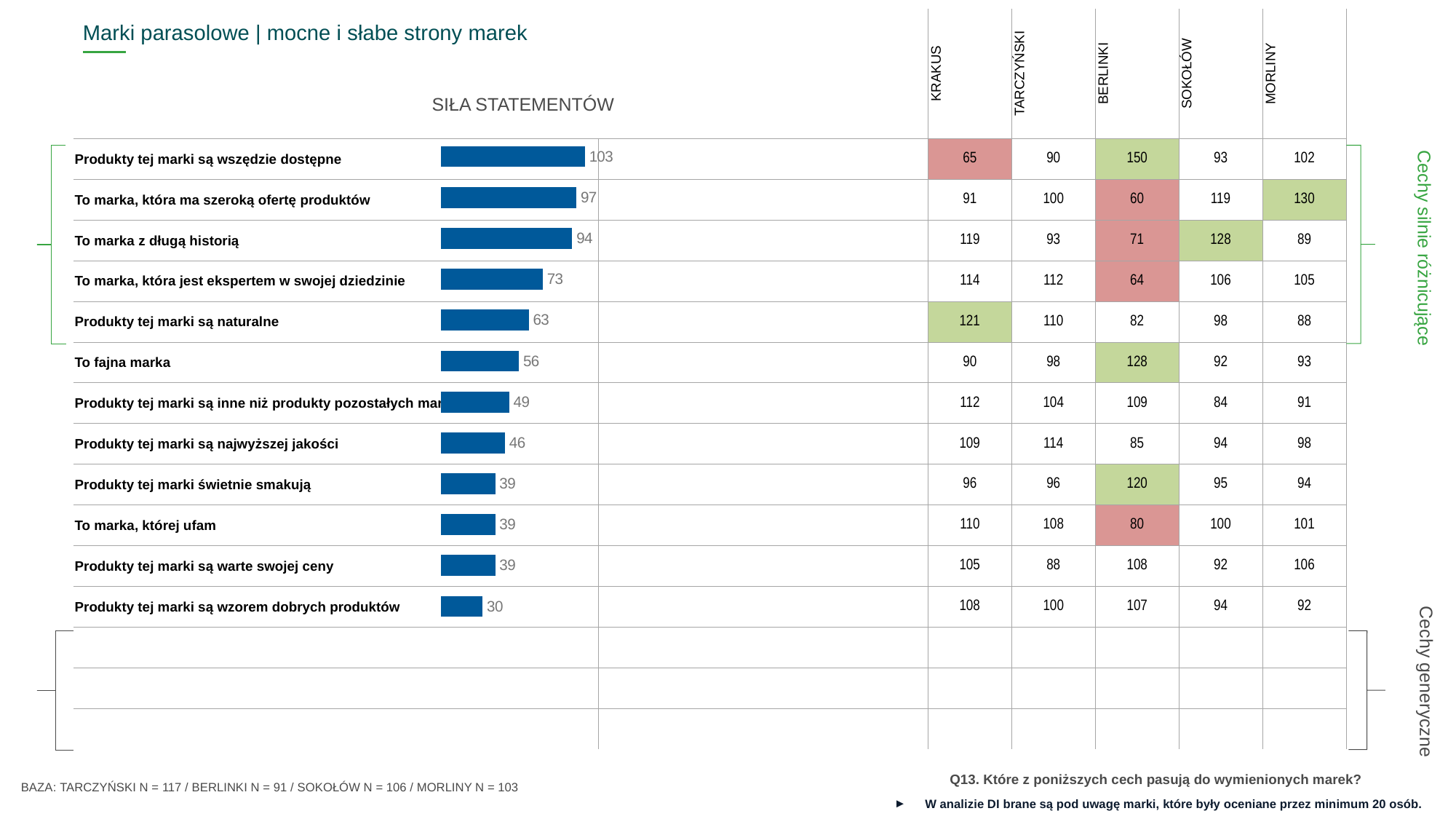

| ^TABDI^ | x | KRAKUS | TARCZYŃSKI | BERLINKI | SOKOŁÓW | MORLINY |
| --- | --- | --- | --- | --- | --- | --- |
| Produkty tej marki są wszędzie dostępne |  | 65 | 90 | 150 | 93 | 102 |
| To marka, która ma szeroką ofertę produktów |  | 91 | 100 | 60 | 119 | 130 |
| To marka z długą historią |  | 119 | 93 | 71 | 128 | 89 |
| To marka, która jest ekspertem w swojej dziedzinie |  | 114 | 112 | 64 | 106 | 105 |
| Produkty tej marki są naturalne |  | 121 | 110 | 82 | 98 | 88 |
| To fajna marka |  | 90 | 98 | 128 | 92 | 93 |
| Produkty tej marki są inne niż produkty pozostałych marek |  | 112 | 104 | 109 | 84 | 91 |
| Produkty tej marki są najwyższej jakości |  | 109 | 114 | 85 | 94 | 98 |
| Produkty tej marki świetnie smakują |  | 96 | 96 | 120 | 95 | 94 |
| To marka, której ufam |  | 110 | 108 | 80 | 100 | 101 |
| Produkty tej marki są warte swojej ceny |  | 105 | 88 | 108 | 92 | 106 |
| Produkty tej marki są wzorem dobrych produktów |  | 108 | 100 | 107 | 94 | 92 |
|  |  |  |  |  |  |  |
|  |  |  |  |  |  |  |
|  |  |  |  |  |  |  |

Marki parasolowe | mocne i słabe strony marek
SIŁA STATEMENTÓW

### Chart

| Category | Seria 1 |
|---|---|
|  | 103.0 |
|  | 97.0 |
|  | 94.0 |
|  | 73.0 |
|  | 63.0 |
|  | 56.0 |
|  | 49.0 |
|  | 46.0 |
|  | 39.0 |
|  | 39.0 |
|  | 39.0 |
|  | 30.0 |
|  | None |
|  | None |
|  | None |

Cechy silnie różnicujące

Cechy generyczne
Q13. Które z poniższych cech pasują do wymienionych marek?

BAZA: TARCZYŃSKI N = 117 / BERLINKI N = 91 / SOKOŁÓW N = 106 / MORLINY N = 103
W analizie DI brane są pod uwagę marki, które były oceniane przez minimum 20 osób.